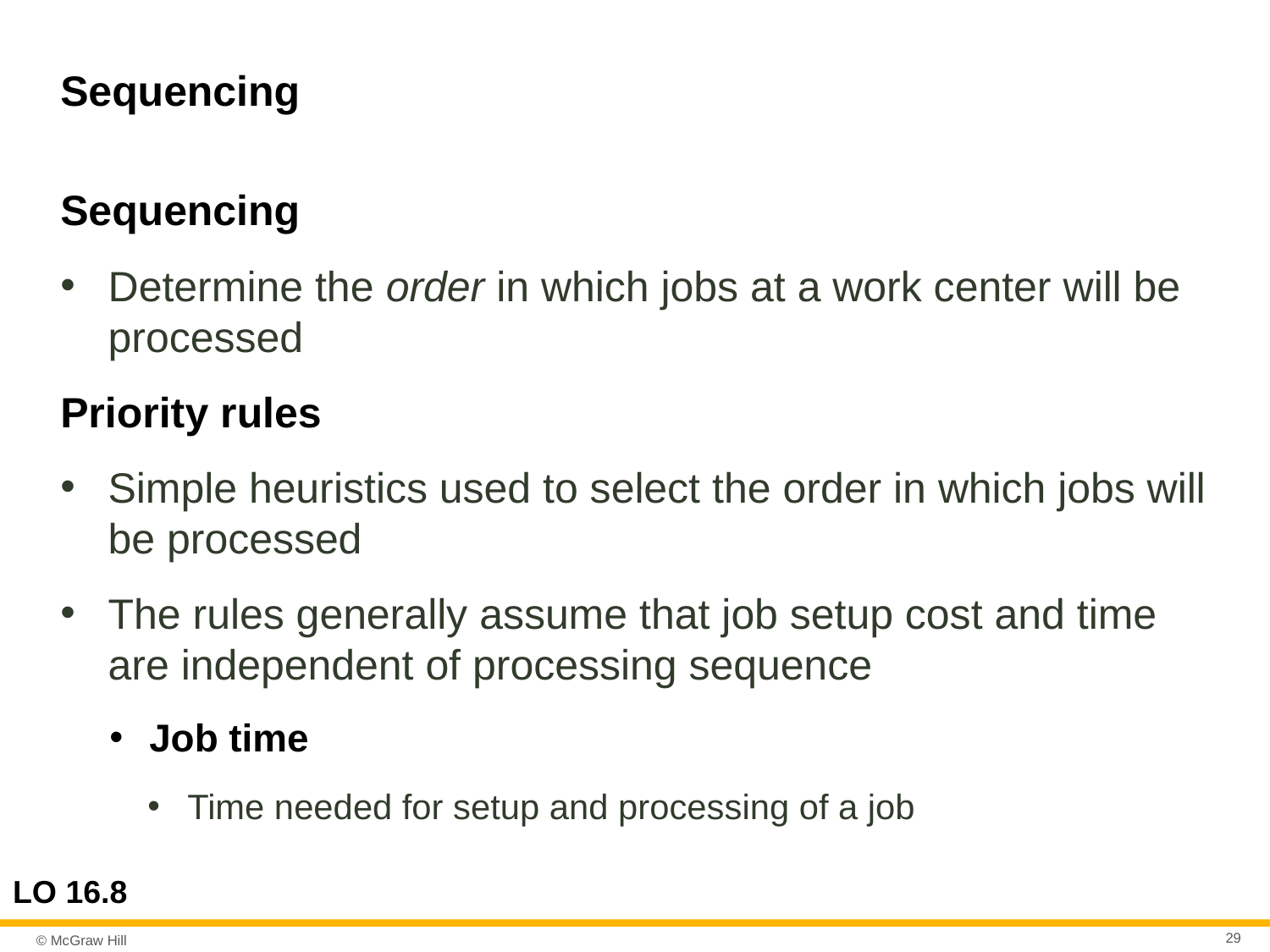

# Sequencing
Sequencing
Determine the order in which jobs at a work center will be processed
Priority rules
Simple heuristics used to select the order in which jobs will be processed
The rules generally assume that job setup cost and time are independent of processing sequence
Job time
Time needed for setup and processing of a job
LO 16.8